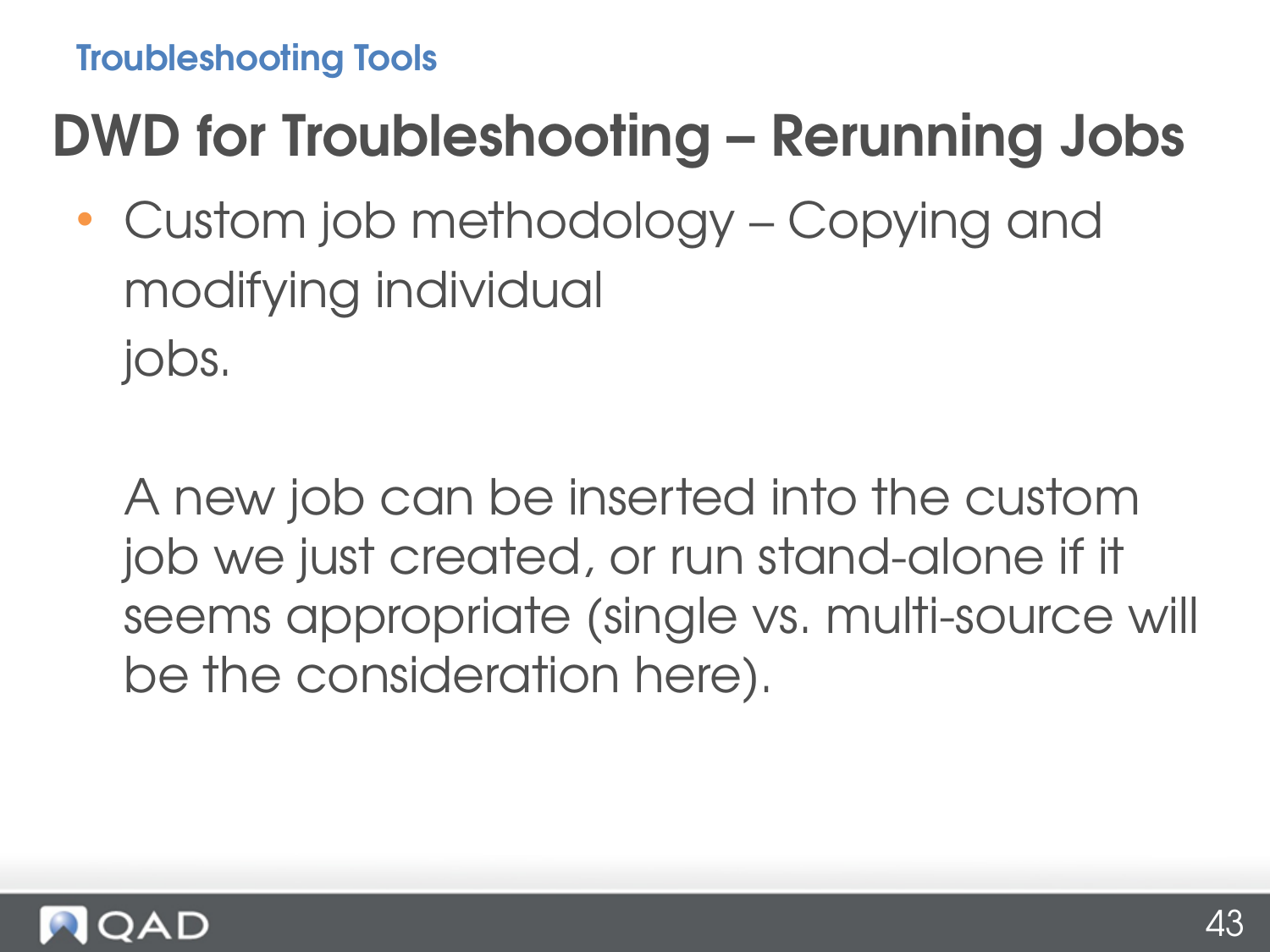

Troubleshooting Tools
# DWD for Troubleshooting – Rerunning Jobs
Custom job methodology – Copying and
	modifying individual
	jobs.

	A new job can be inserted into the custom job we just created, or run stand-alone if it seems appropriate (single vs. multi-source will be the consideration here).
43